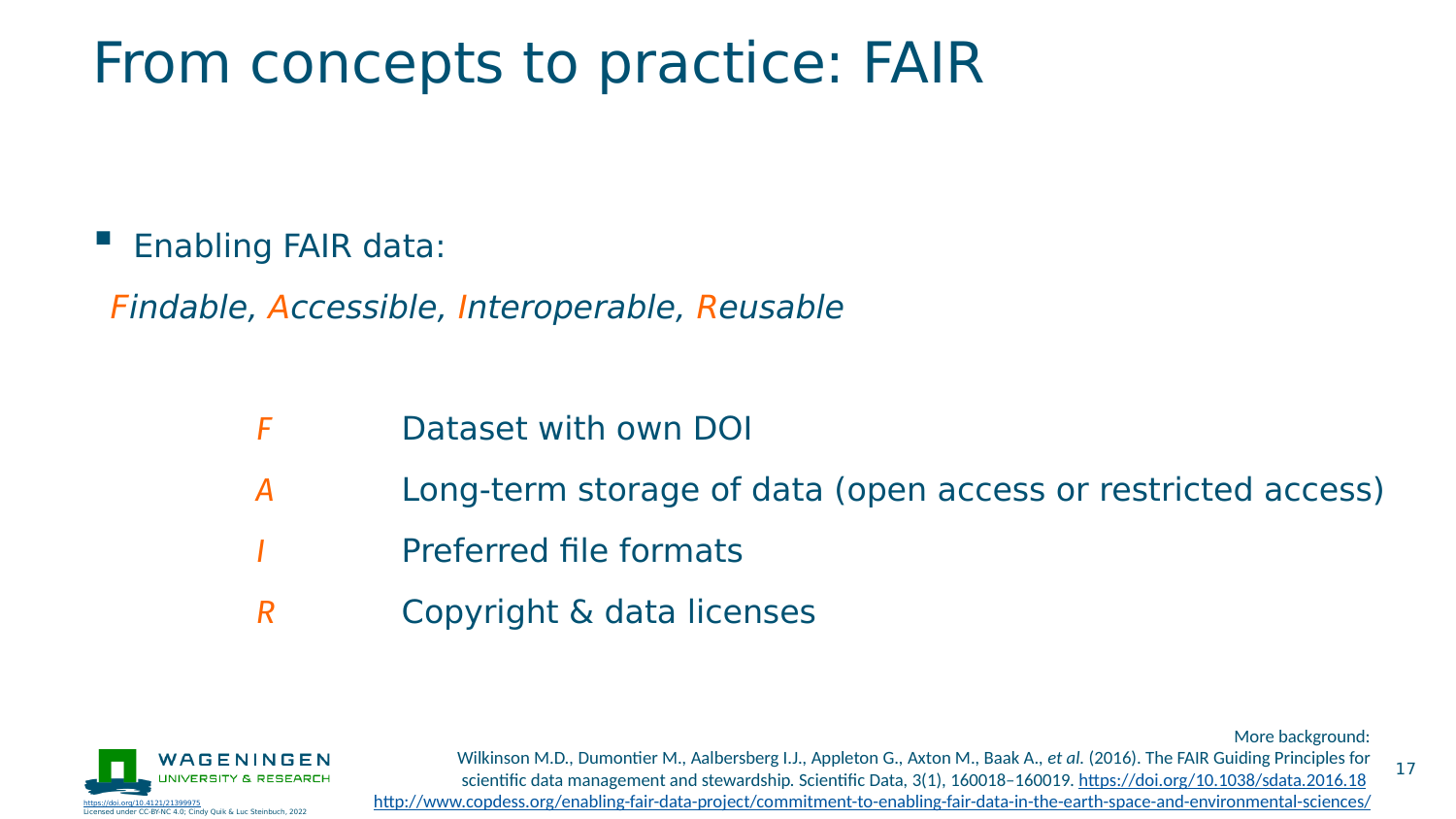

# From concepts to practice: FAIR
Enabling FAIR data:
Findable, Accessible, Interoperable, Reusable

	F	Dataset with own DOI
	A	Long-term storage of data (open access or restricted access)
	I	Preferred file formats
	R	Copyright & data licenses
More background:
Wilkinson M.D., Dumontier M., Aalbersberg I.J., Appleton G., Axton M., Baak A., et al. (2016). The FAIR Guiding Principles for
scientific data management and stewardship. Scientific Data, 3(1), 160018–160019. https://doi.org/10.1038/sdata.2016.18
http://www.copdess.org/enabling-fair-data-project/commitment-to-enabling-fair-data-in-the-earth-space-and-environmental-sciences/
17